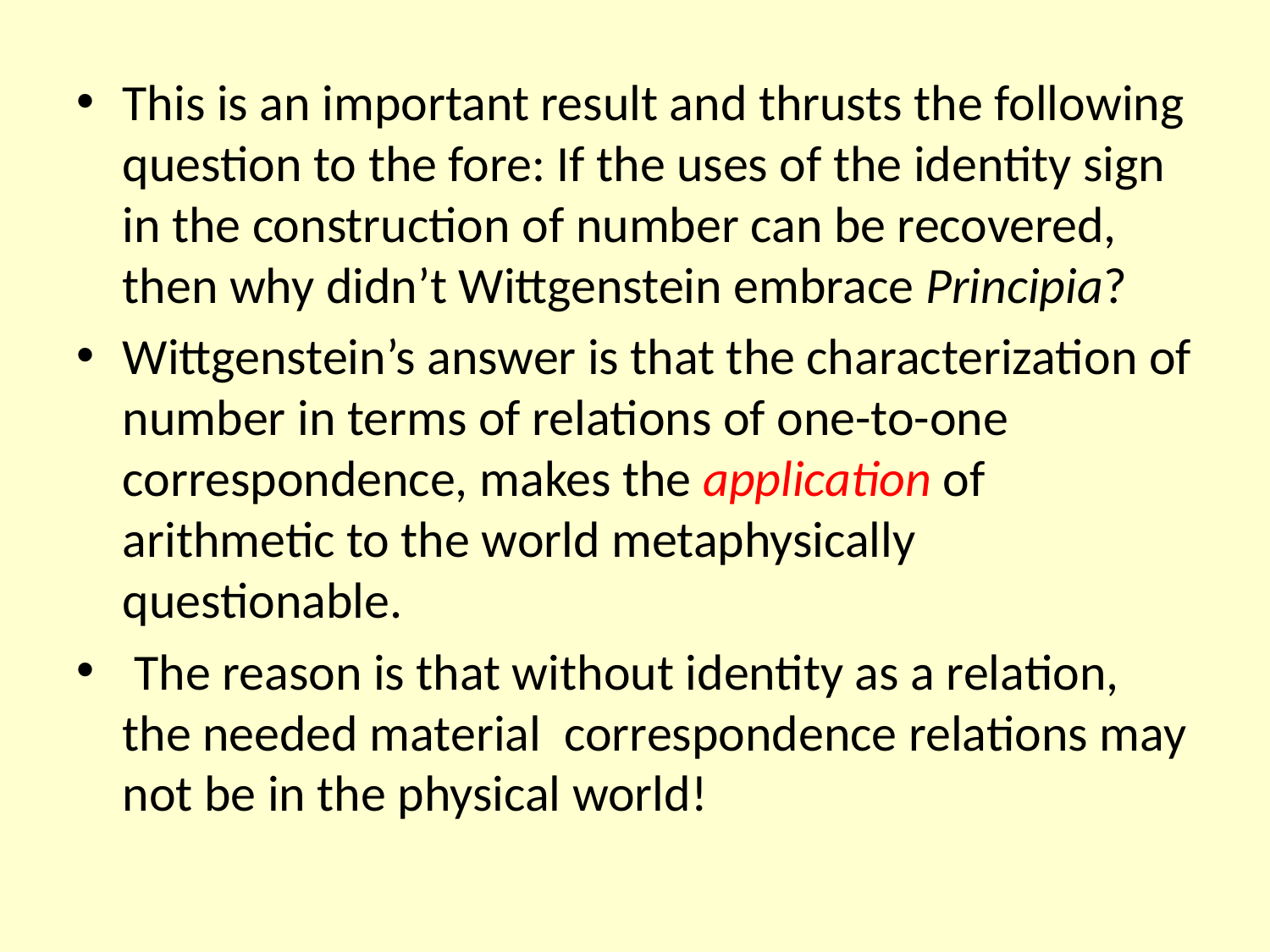

This is an important result and thrusts the following question to the fore: If the uses of the identity sign in the construction of number can be recovered, then why didn’t Wittgenstein embrace Principia?
Wittgenstein’s answer is that the characterization of number in terms of relations of one-to-one correspondence, makes the application of arithmetic to the world metaphysically questionable.
 The reason is that without identity as a relation, the needed material  correspondence relations may not be in the physical world!